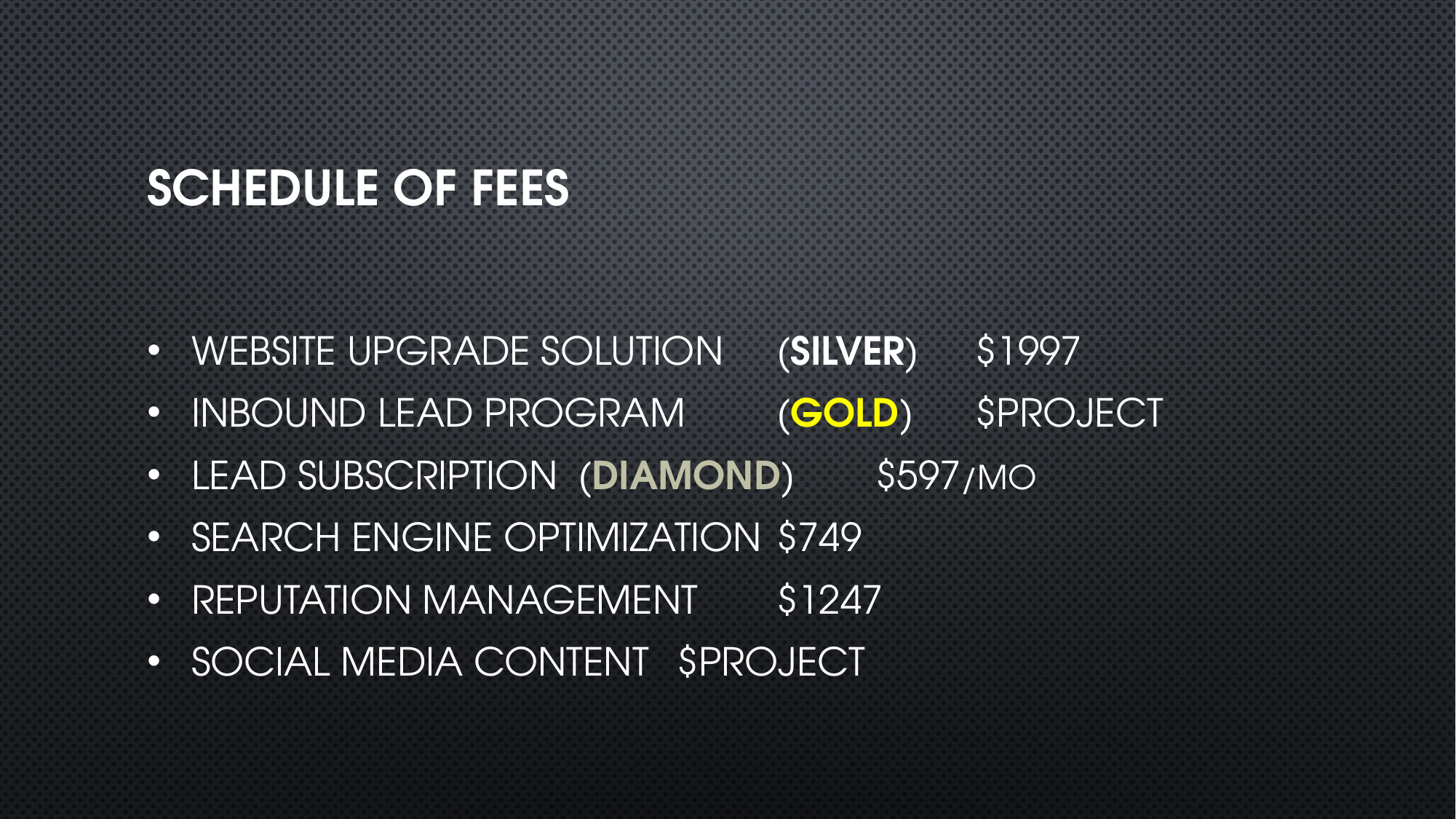

# Schedule of Fees
 Website Upgrade Solution	(Silver)			$1997
 Inbound Lead Program	(Gold)				$Project
 Lead Subscription	(Diamond)					$597/mo
 Search Engine Optimization						$749
 Reputation Management							$1247
 Social Media Content							$Project